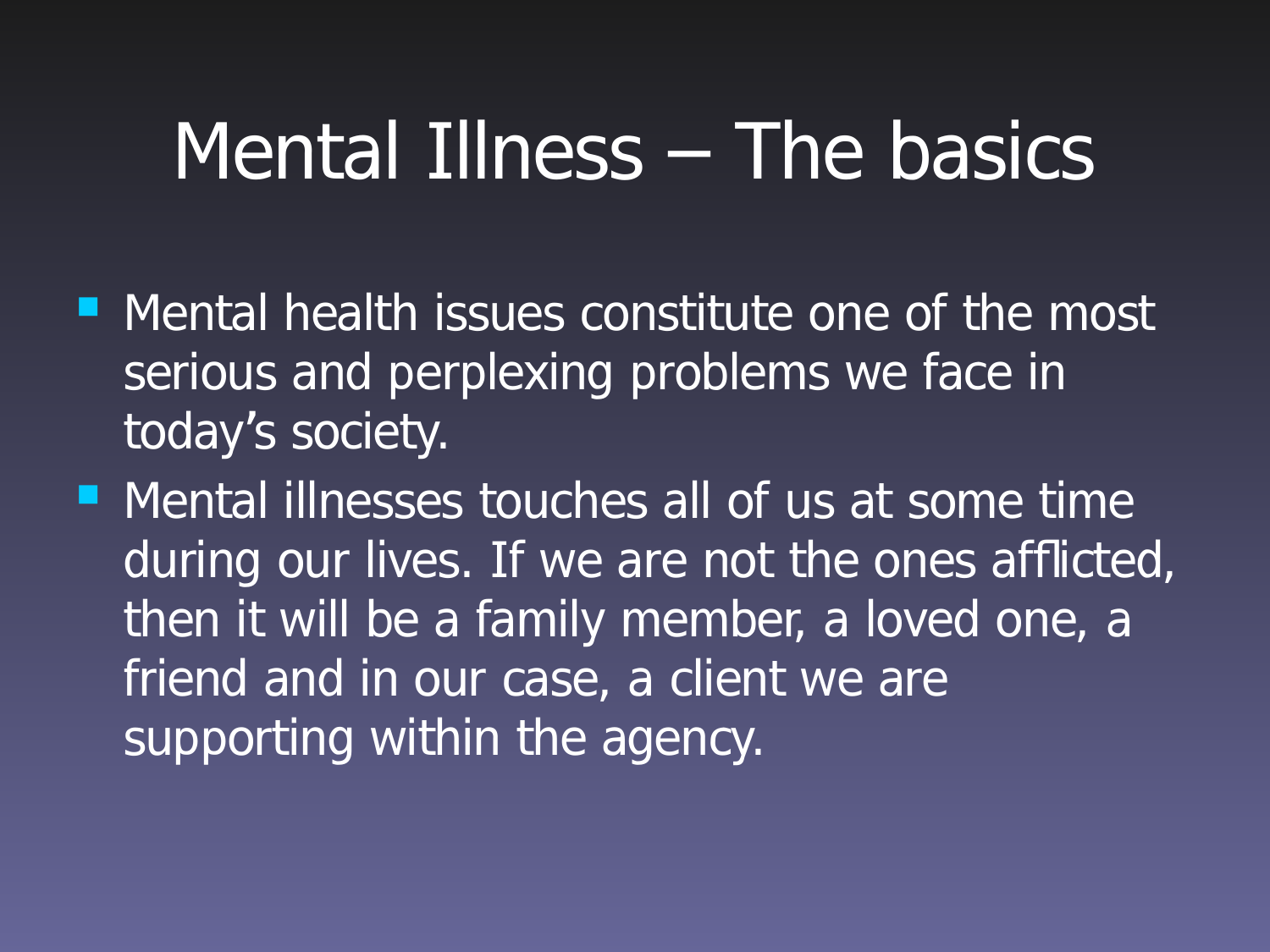

# Mental Illness – The basics
Mental health issues constitute one of the most serious and perplexing problems we face in today’s society.
Mental illnesses touches all of us at some time during our lives. If we are not the ones afflicted, then it will be a family member, a loved one, a friend and in our case, a client we are supporting within the agency.